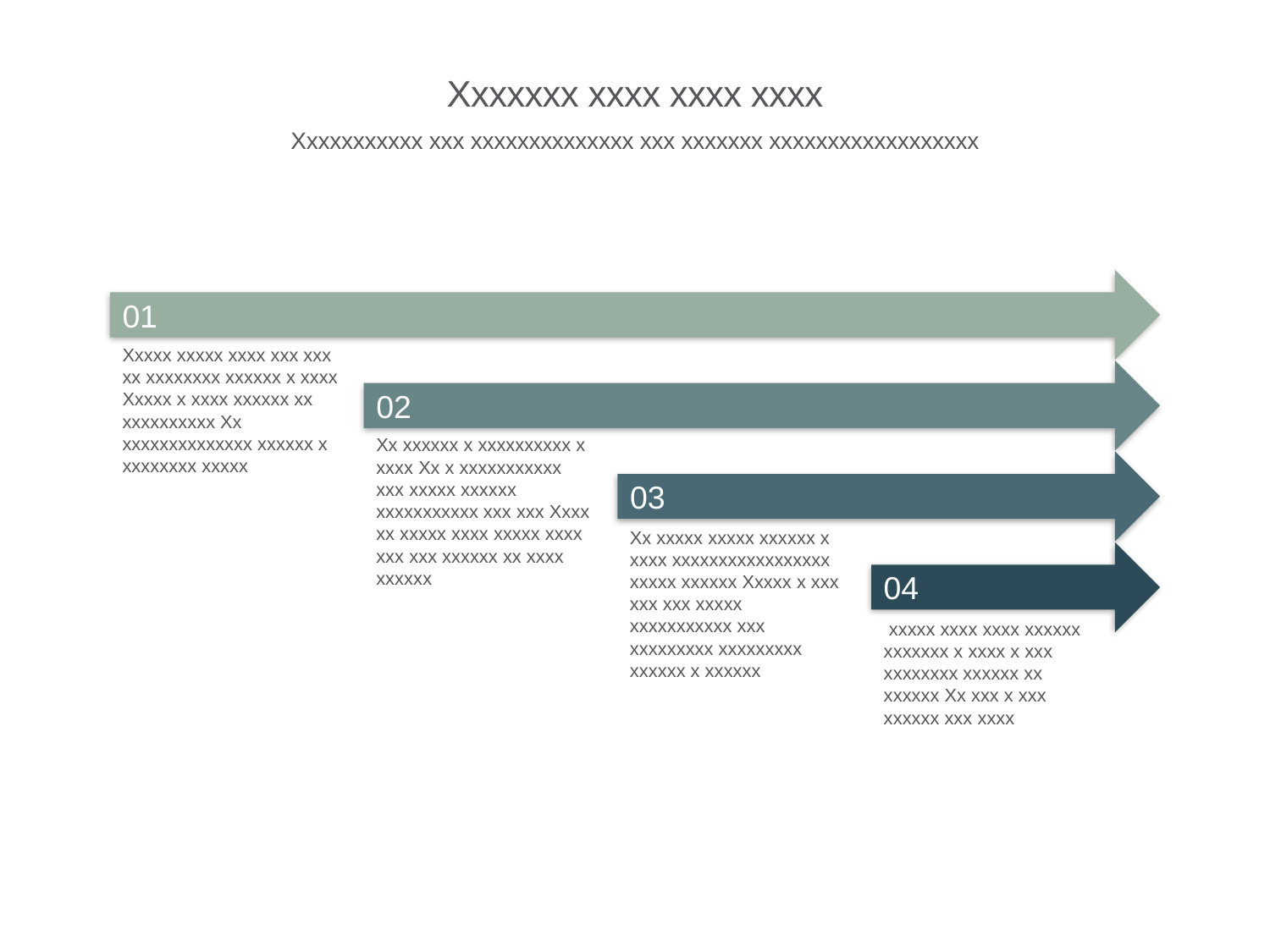

# Xxxxxxx xxxx xxxx xxxx
Xxxxxxxxxxx xxx xxxxxxxxxxxxxx xxx xxxxxxx xxxxxxxxxxxxxxxxxx
01
Xxxxx xxxxx xxxx xxx xxx xx xxxxxxxx xxxxxx x xxxx Xxxxx x xxxx xxxxxx xx xxxxxxxxxx Xx xxxxxxxxxxxxxx xxxxxx x xxxxxxxx xxxxx
02
Xx xxxxxx x xxxxxxxxxx x xxxx Xx x xxxxxxxxxxx xxx xxxxx xxxxxx xxxxxxxxxxx xxx xxx Xxxx xx xxxxx xxxx xxxxx xxxx xxx xxx xxxxxx xx xxxx xxxxxx
03
Xx xxxxx xxxxx xxxxxx x xxxx xxxxxxxxxxxxxxxxx xxxxx xxxxxx Xxxxx x xxx xxx xxx xxxxx xxxxxxxxxxx xxx xxxxxxxxx xxxxxxxxx xxxxxx x xxxxxx
04
 xxxxx xxxx xxxx xxxxxx xxxxxxx x xxxx x xxx xxxxxxxx xxxxxx xx xxxxxx Xx xxx x xxx xxxxxx xxx xxxx